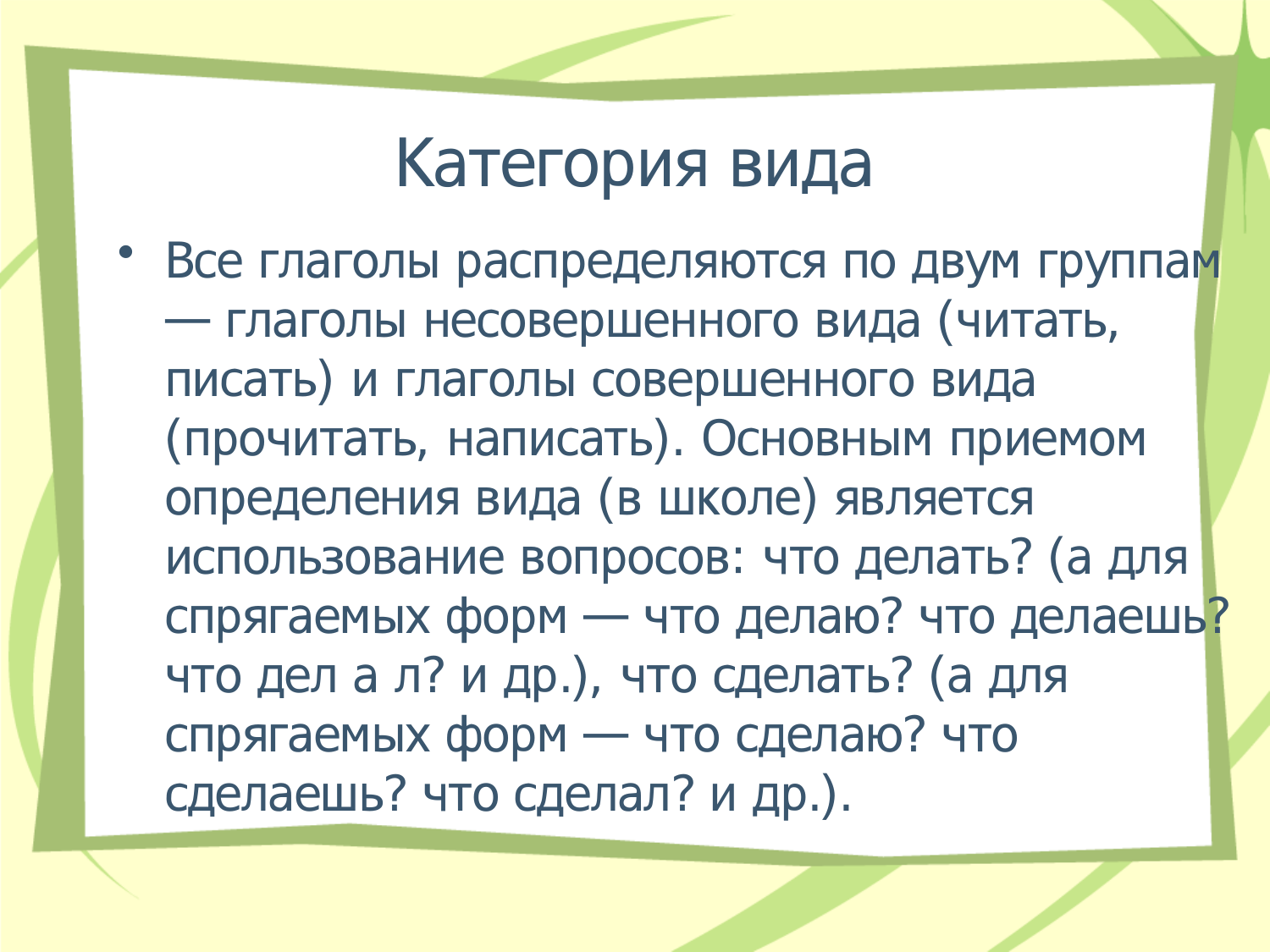

# Категория вида
Все глаголы распределяются по двум группам — глаголы несовершенного вида (читать, писать) и глаголы совершенного вида (прочитать, написать). Основным приемом определения вида (в школе) является использование вопросов: что делать? (а для спрягаемых форм — что делаю? что делаешь? что дел а л? и др.), что сделать? (а для спрягаемых форм — что сделаю? что сделаешь? что сделал? и др.).